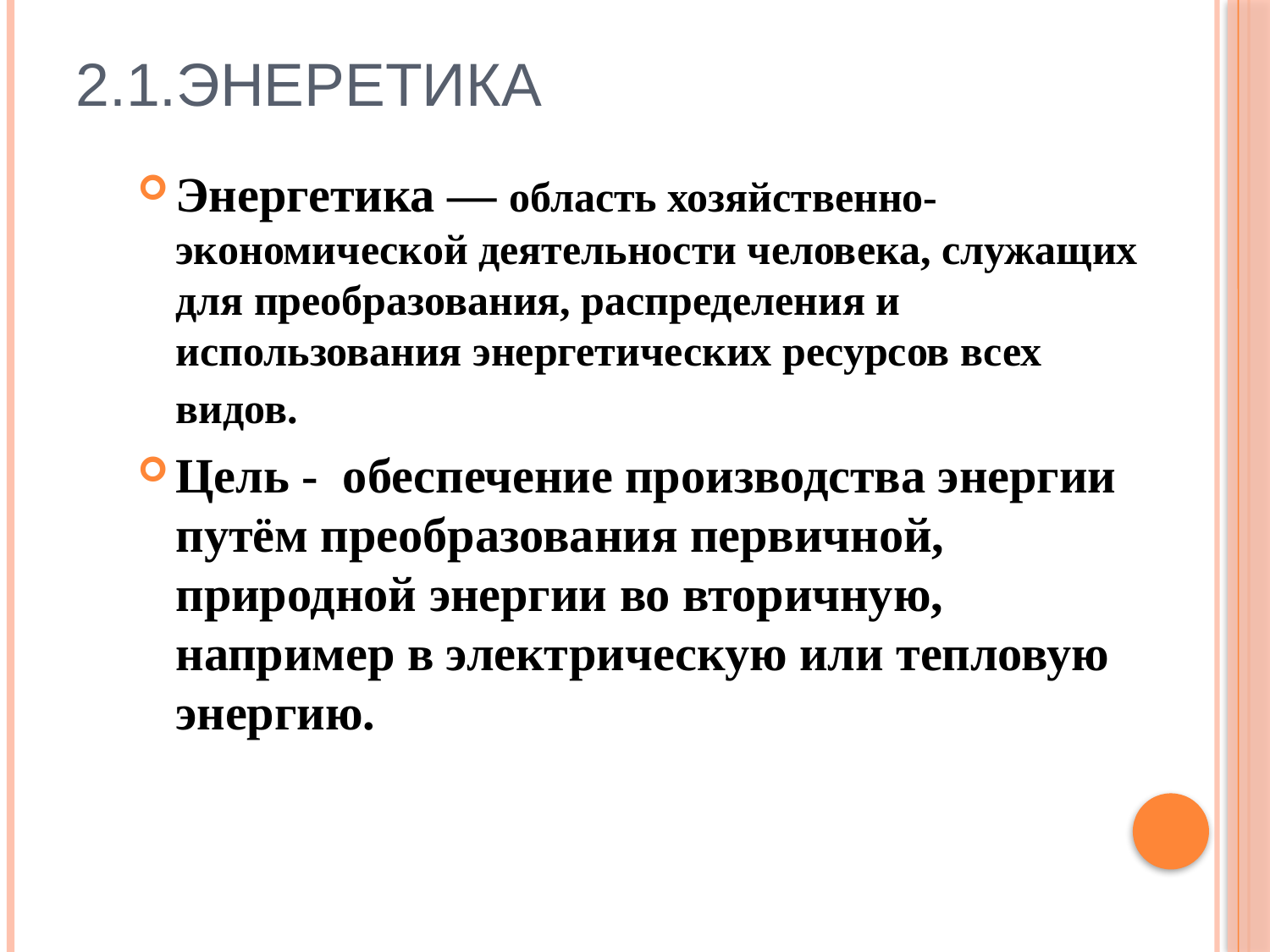

# 2.1.Энеретика
Энергетика — область хозяйственно-экономической деятельности человека, служащих для преобразования, распределения и использования энергетических ресурсов всех видов.
Цель -  обеспечение производства энергии путём преобразования первичной, природной энергии во вторичную, например в электрическую или тепловую энергию.